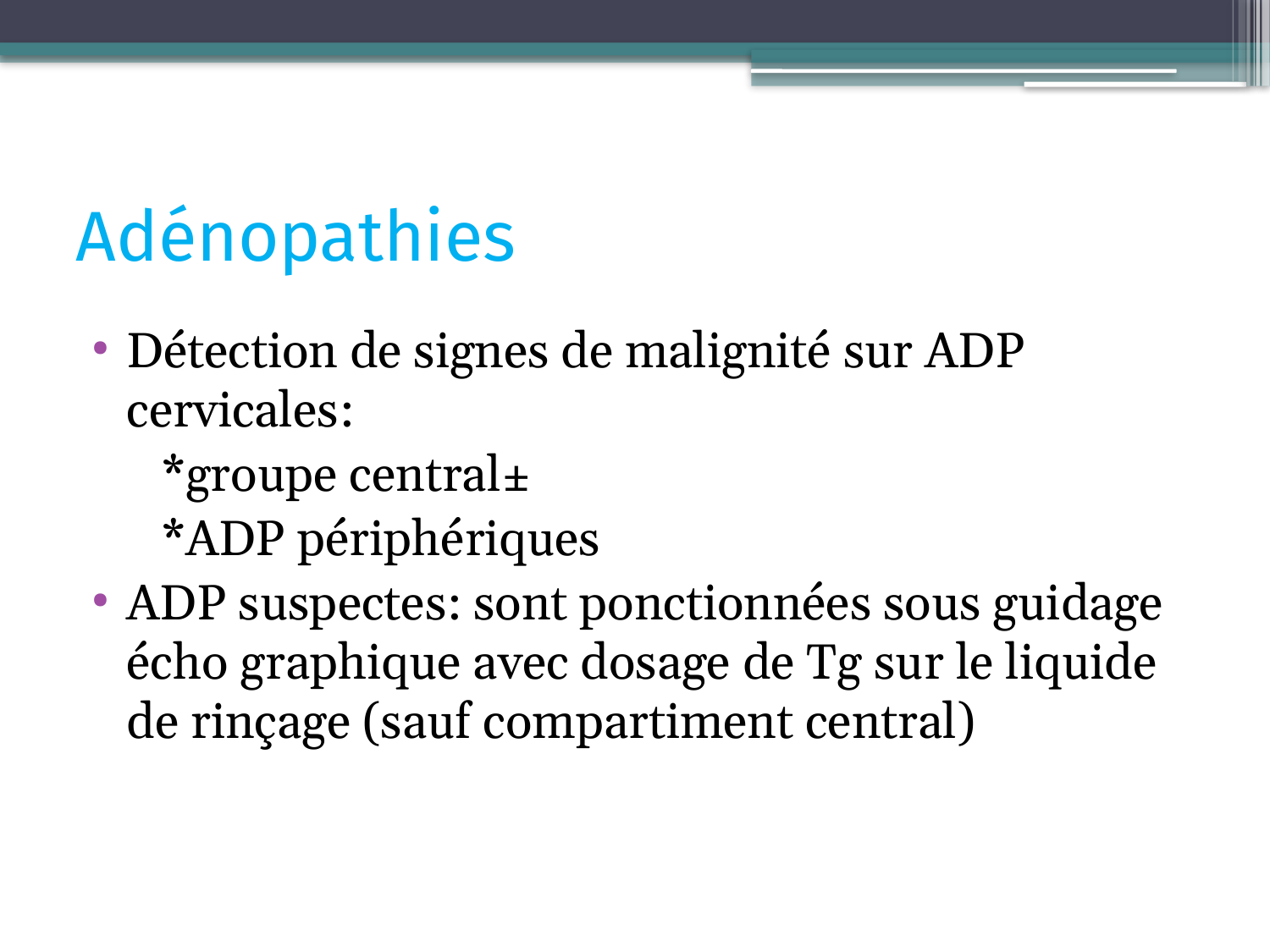

# Adénopathies
Détection de signes de malignité sur ADP cervicales:
      *groupe central±
      *ADP périphériques
ADP suspectes: sont ponctionnées sous guidage écho graphique avec dosage de Tg sur le liquide de rinçage (sauf compartiment central)